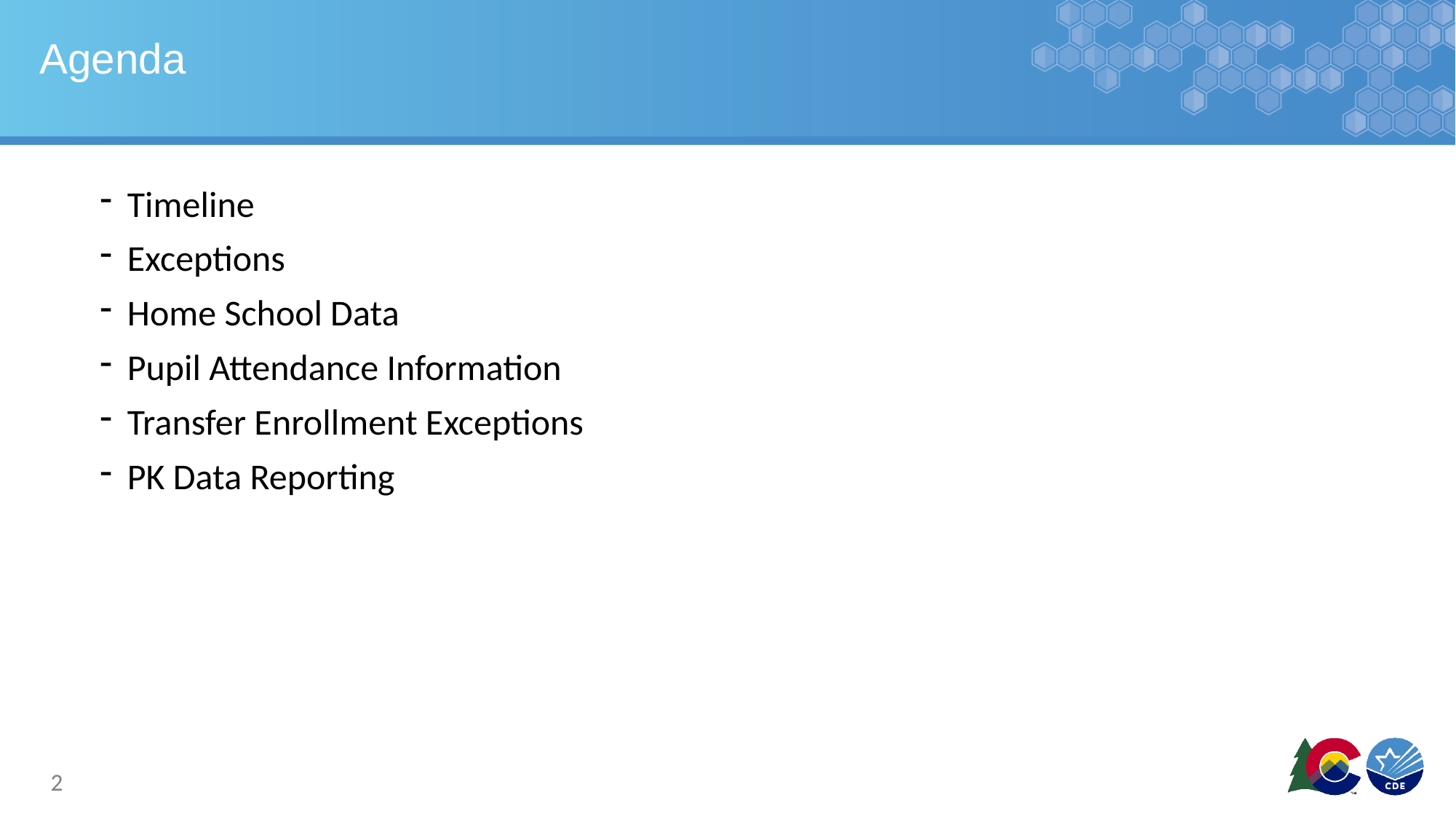

# Agenda
Timeline
Exceptions
Home School Data
Pupil Attendance Information
Transfer Enrollment Exceptions
PK Data Reporting

2